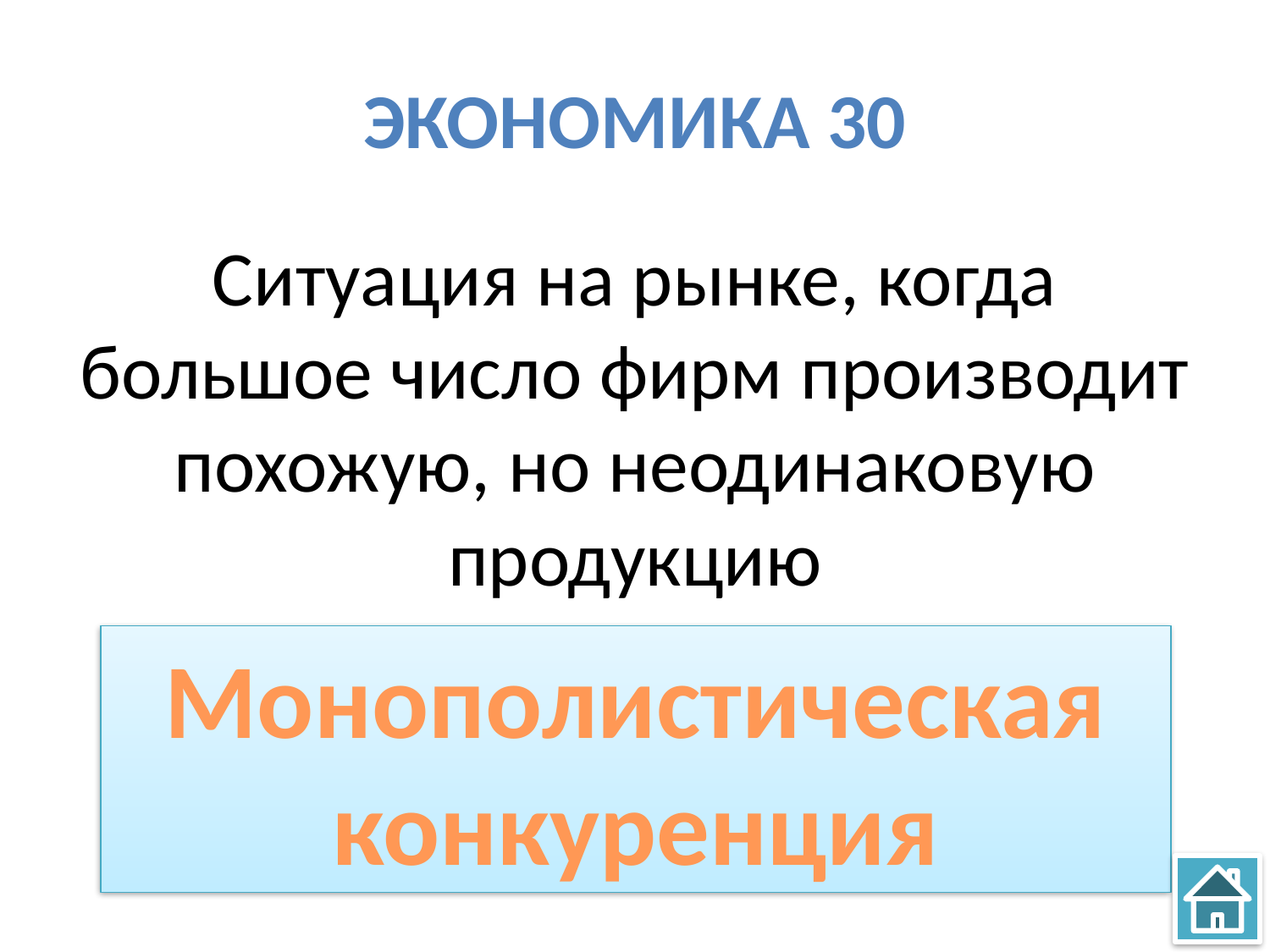

# Экономика 30
Ситуация на рынке, когда большое число фирм производит похожую, но неодинаковую продукцию
Монополистическая конкуренция